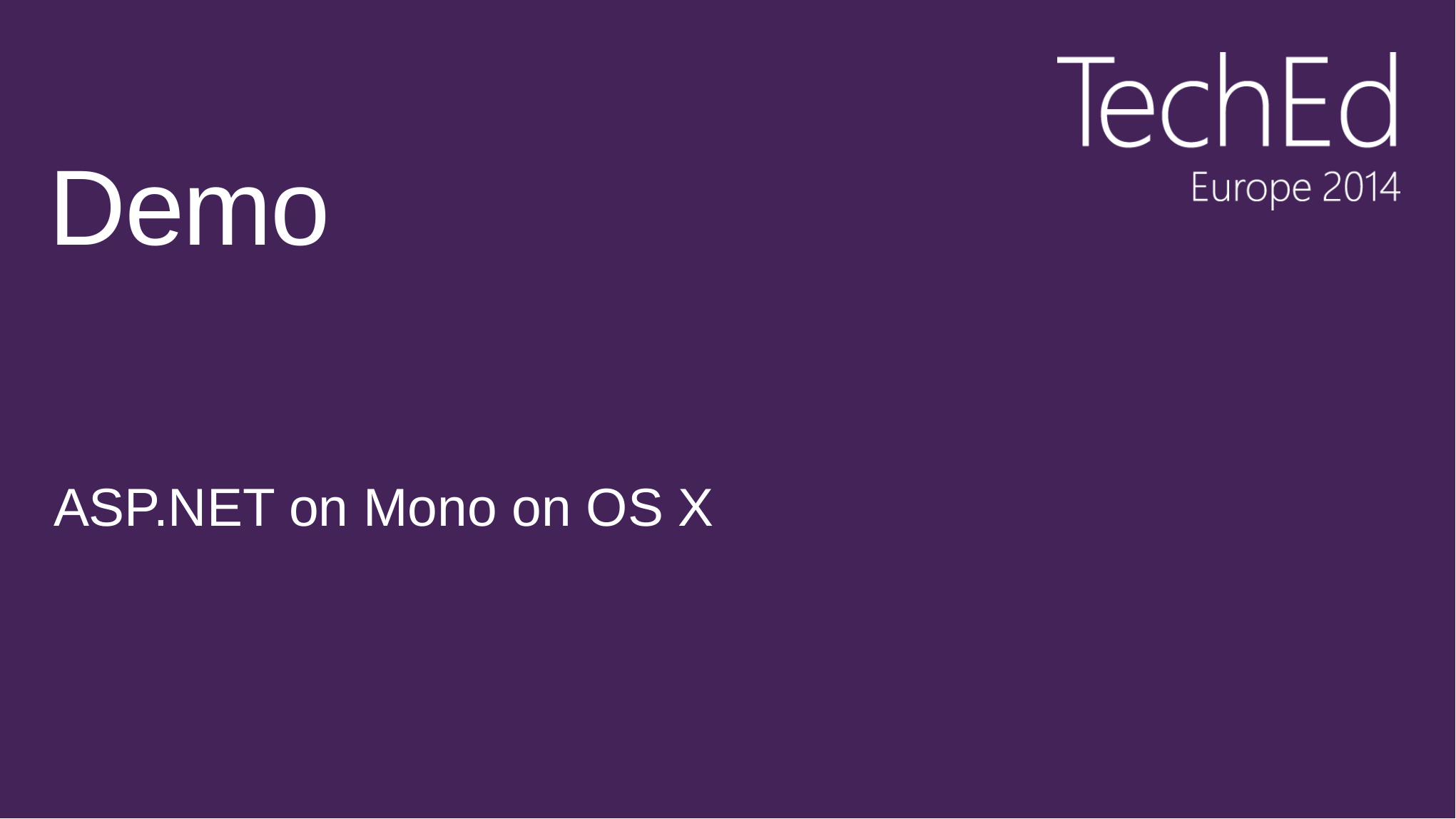

# Demo
ASP.NET on Mono on OS X